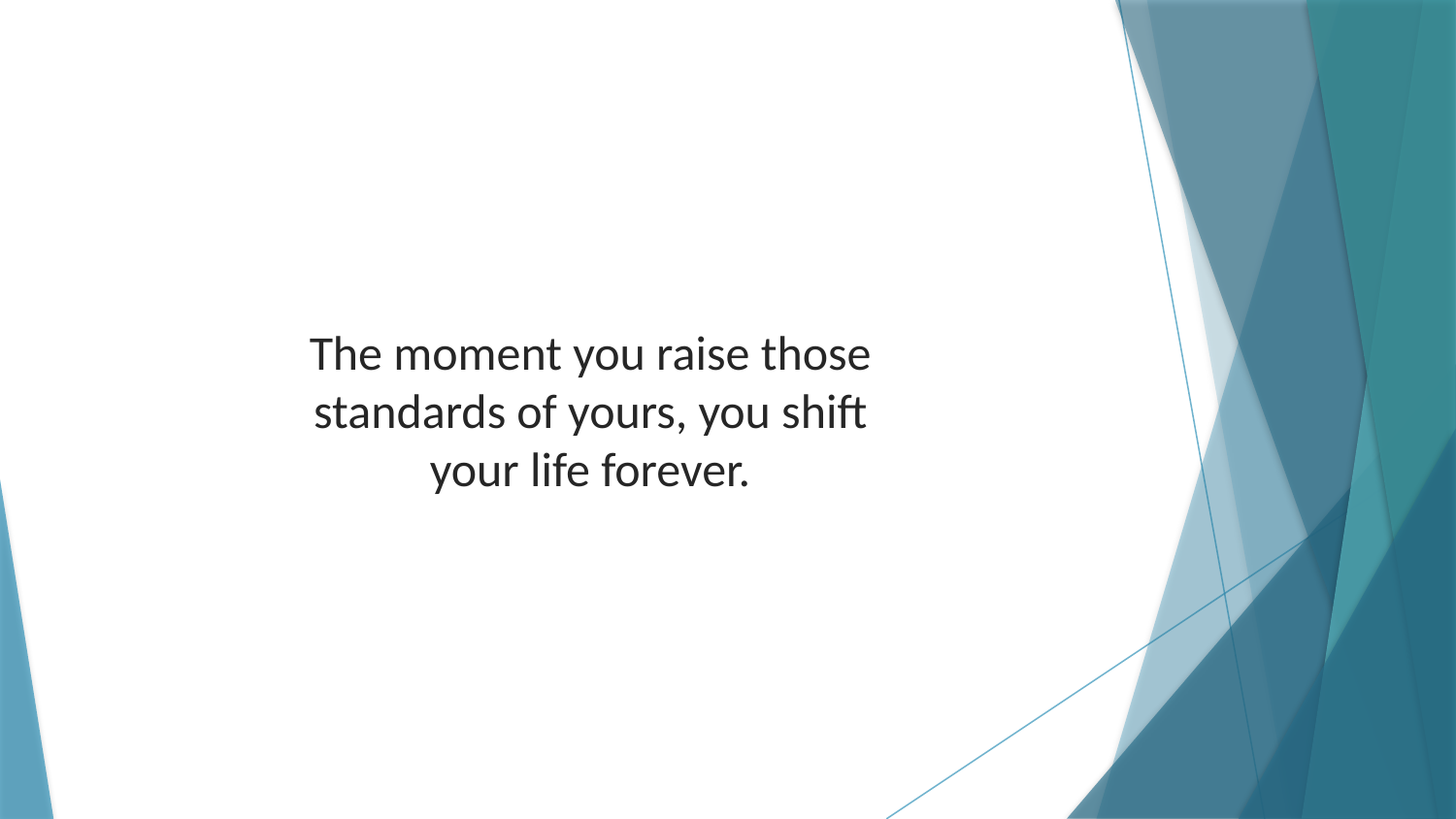

The moment you raise those standards of yours, you shift your life forever.